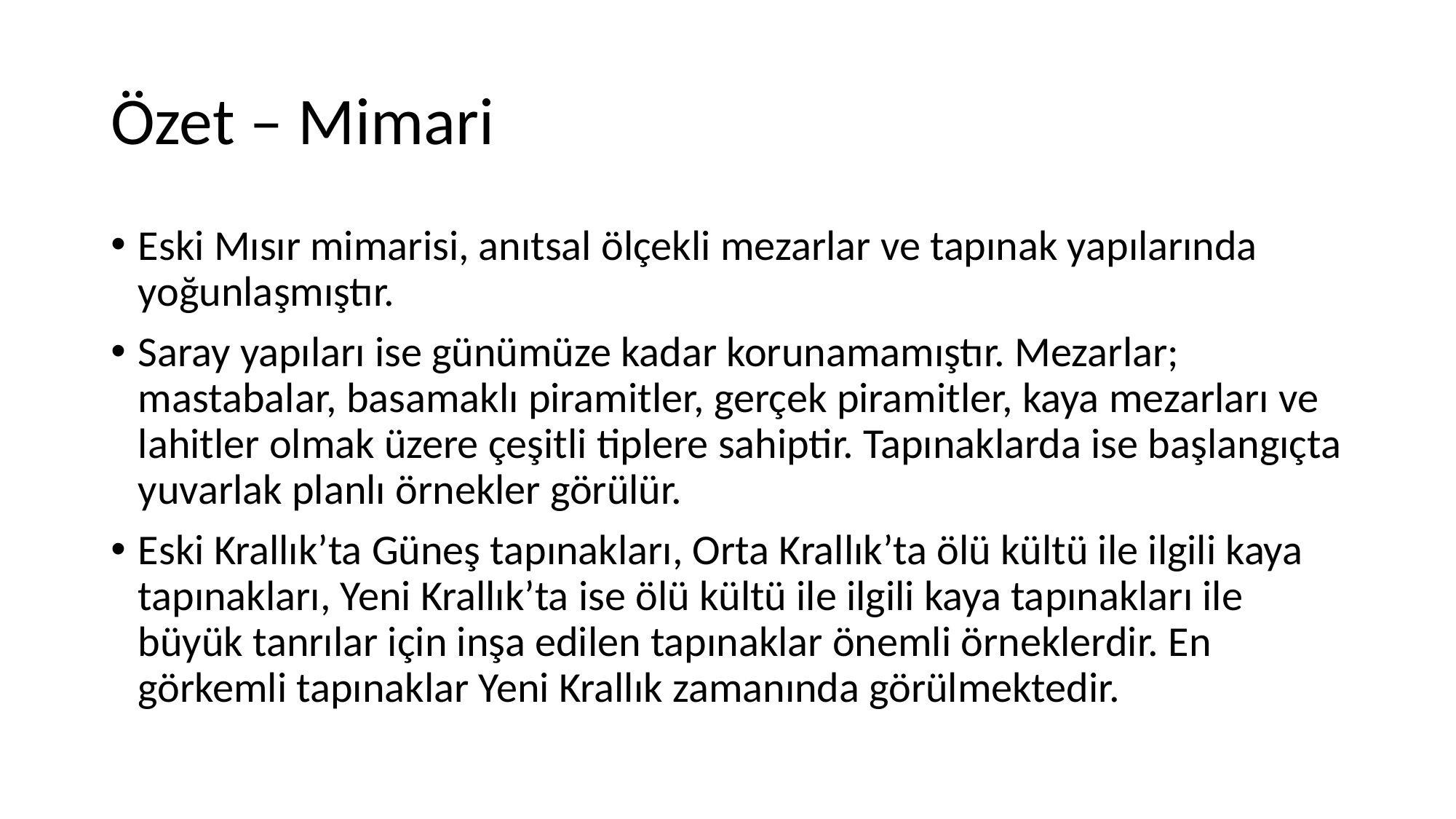

# Özet – Mimari
Eski Mısır mimarisi, anıtsal ölçekli mezarlar ve tapınak yapılarında yoğunlaşmıştır.
Saray yapıları ise günümüze kadar korunamamıştır. Mezarlar; mastabalar, basamaklı piramitler, gerçek piramitler, kaya mezarları ve lahitler olmak üzere çeşitli tiplere sahiptir. Tapınaklarda ise başlangıçta yuvarlak planlı örnekler görülür.
Eski Krallık’ta Güneş tapınakları, Orta Krallık’ta ölü kültü ile ilgili kaya tapınakları, Yeni Krallık’ta ise ölü kültü ile ilgili kaya tapınakları ile büyük tanrılar için inşa edilen tapınaklar önemli örneklerdir. En görkemli tapınaklar Yeni Krallık zamanında görülmektedir.